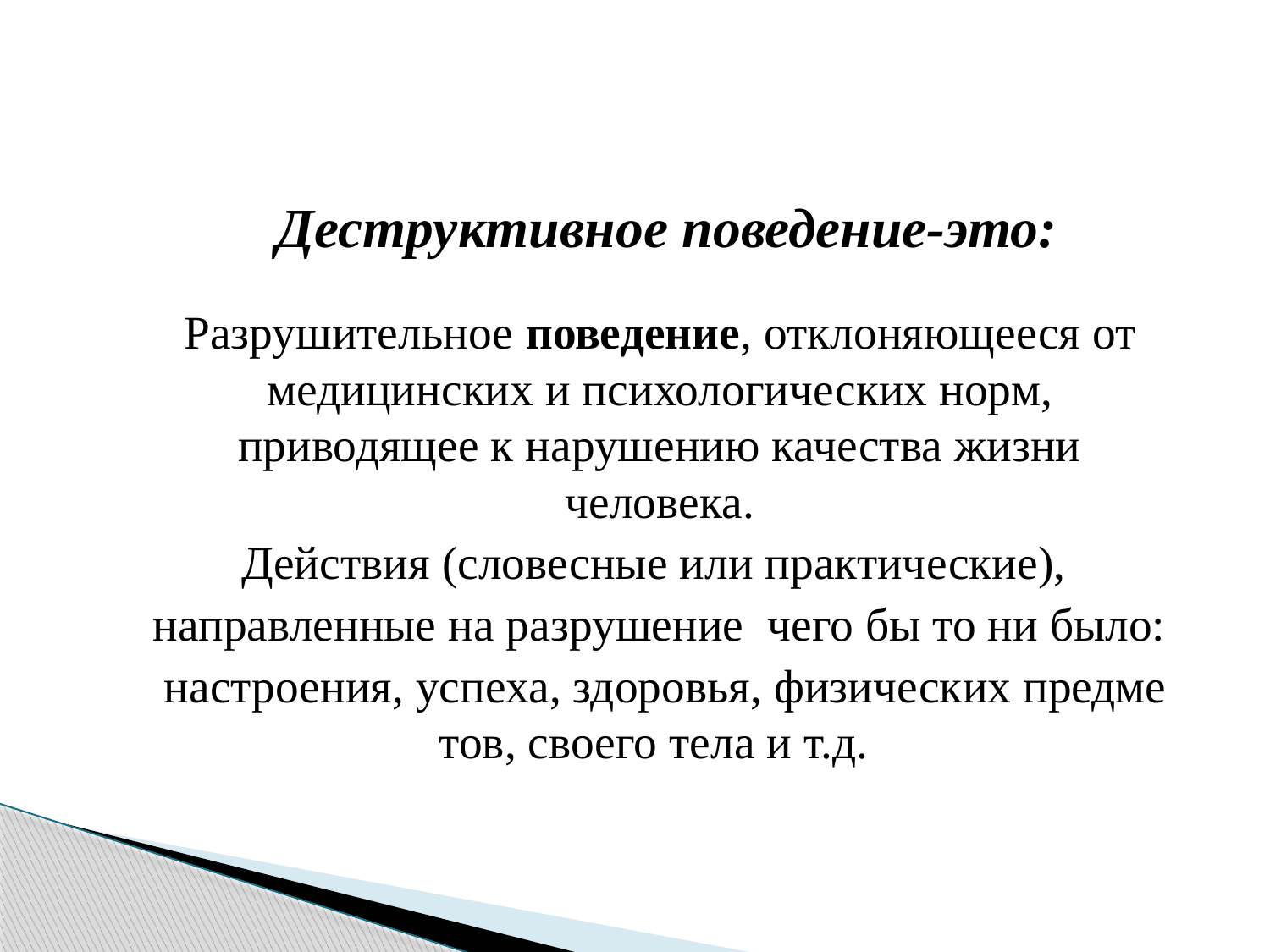

# Деструктивное поведение-это:
Разрушительное поведение, отклоняющееся от медицинских и психологических норм, приводящее к нарушению качества жизни человека.
Действия (словесные или практические),
направленные на разрушение  чего бы то ни было:
 настроения, успеха, здоровья, физических предметов, своего тела и т.д.